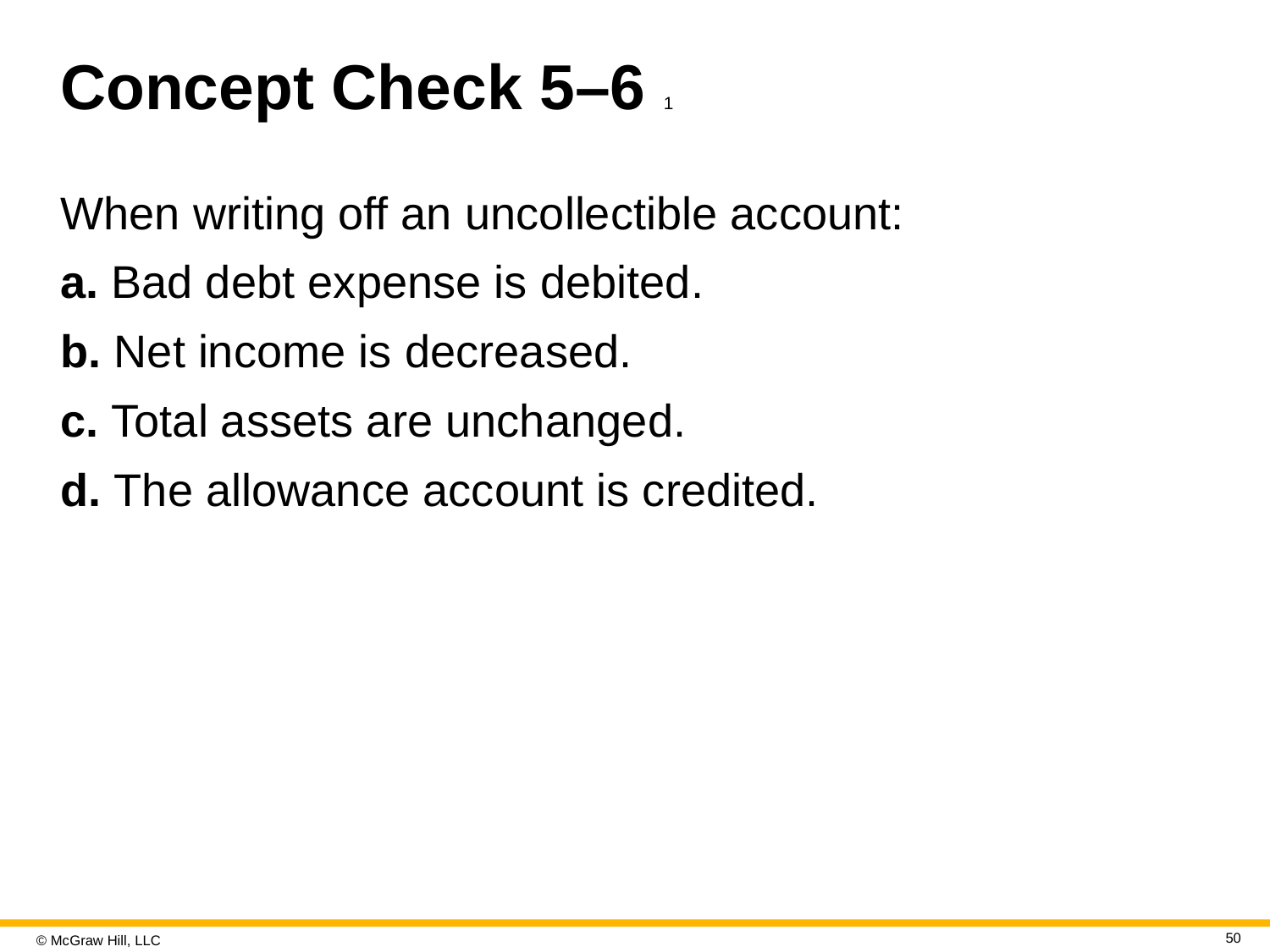

# Concept Check 5–6 1
When writing off an uncollectible account:
a. Bad debt expense is debited.
b. Net income is decreased.
c. Total assets are unchanged.
d. The allowance account is credited.
50